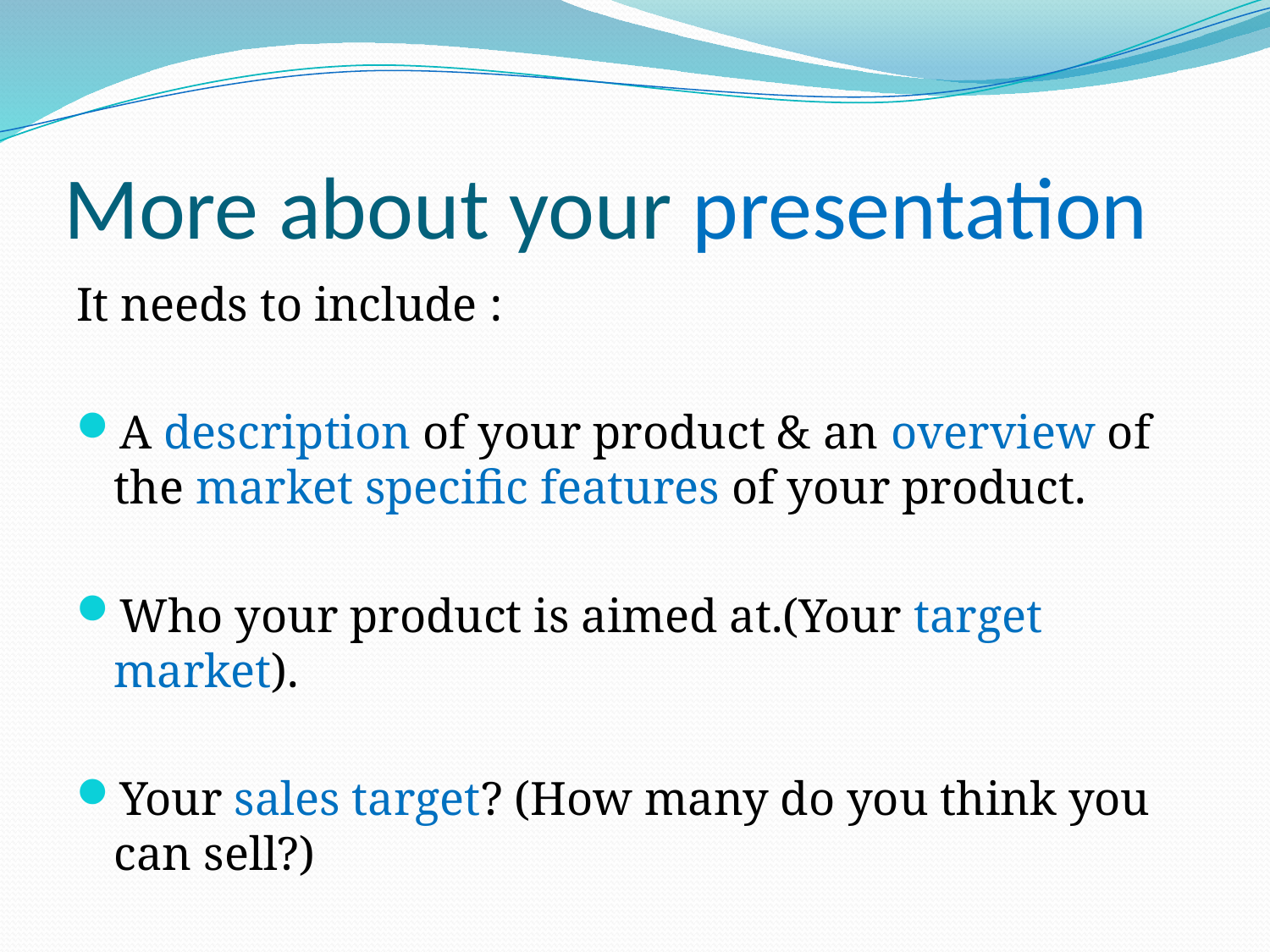

# More about your presentation
It needs to include :

A description of your product & an overview of the market specific features of your product.

Who your product is aimed at.(Your target market).

Your sales target? (How many do you think you can sell?)